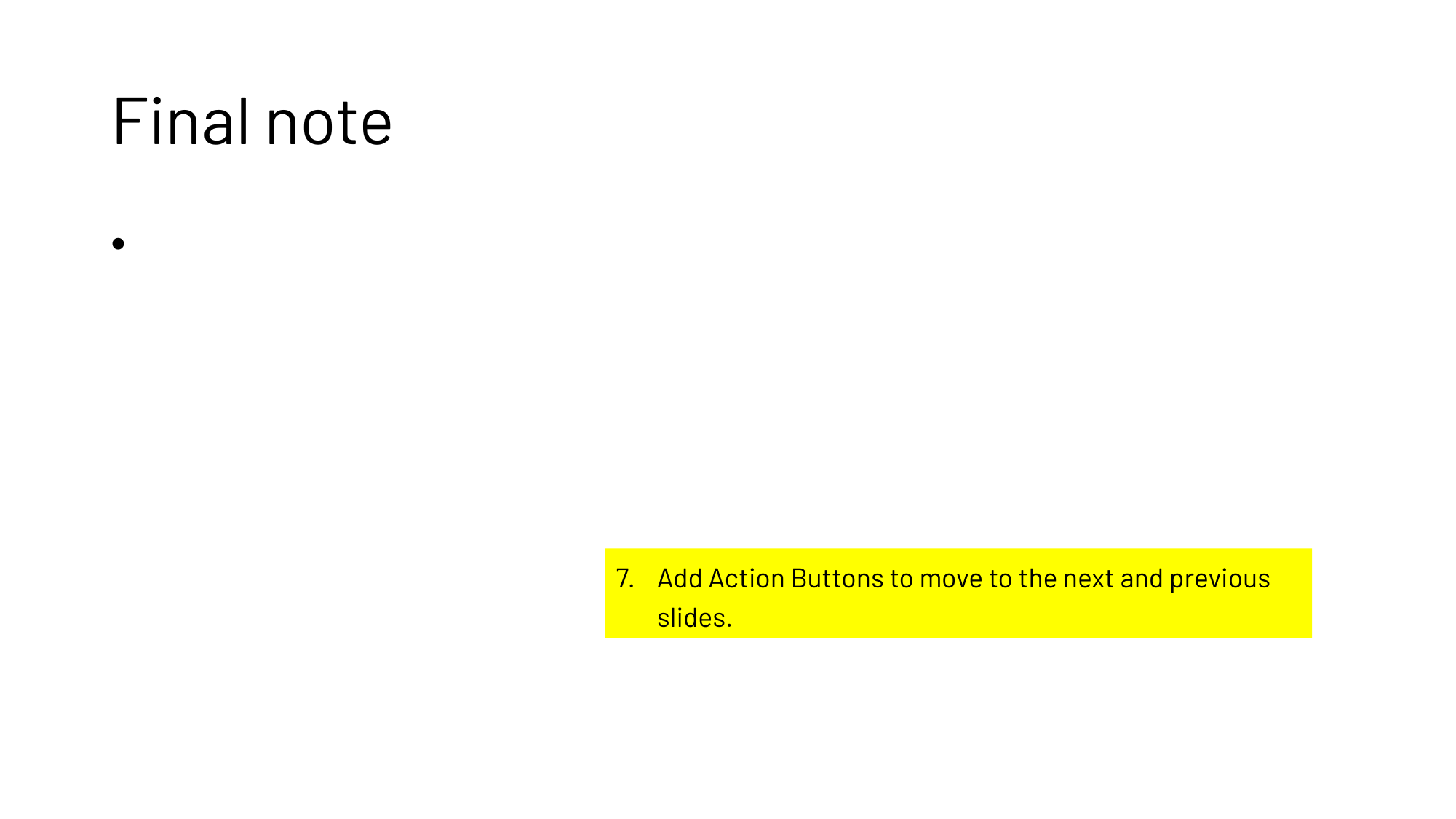

# Final note

Add Action Buttons to move to the next and previous slides.